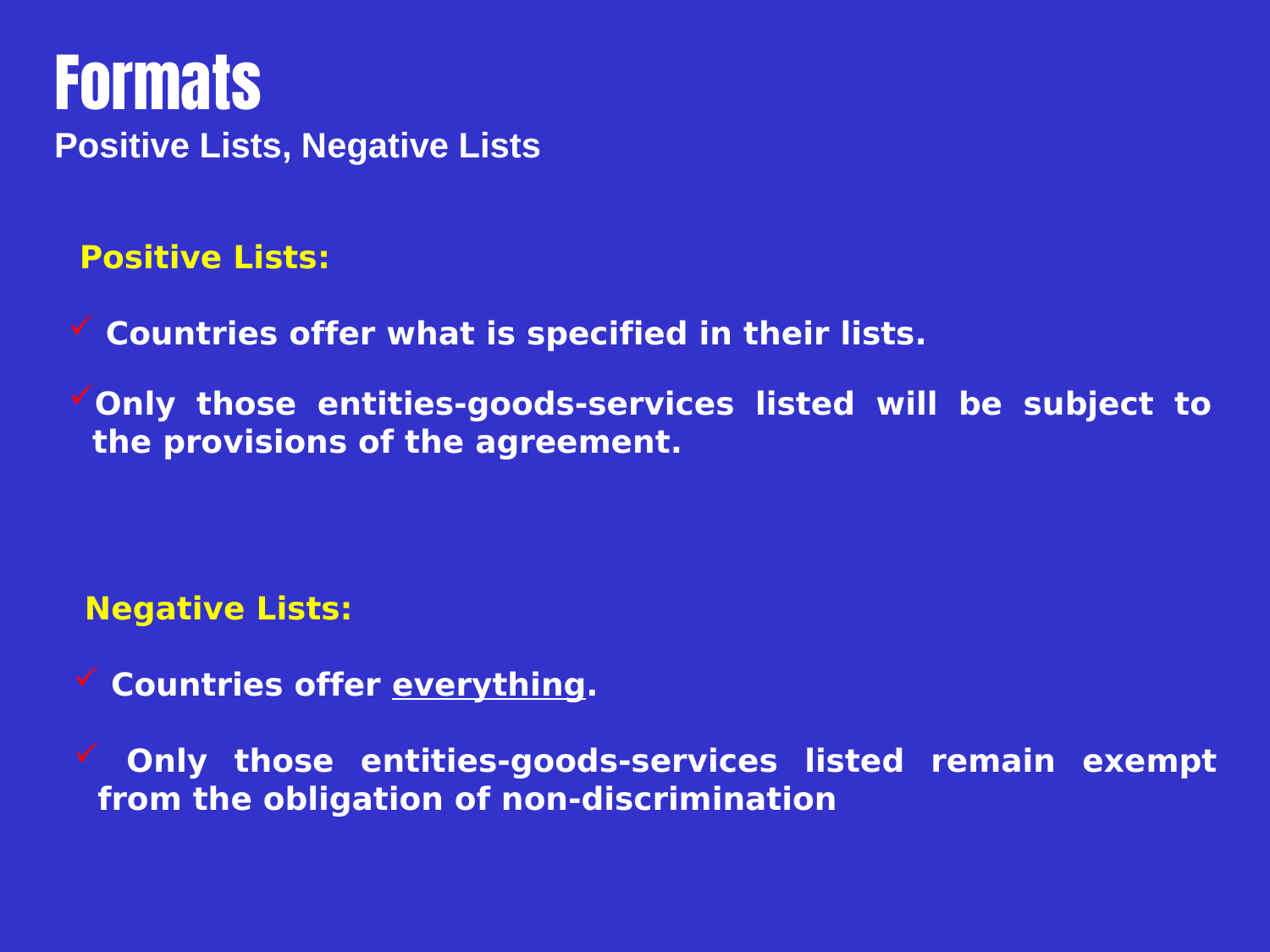

Formats
Positive Lists, Negative Lists
 Positive Lists:

 Countries offer what is specified in their lists.

Only those entities-goods-services listed will be subject to the provisions of the agreement.

 Negative Lists:

 Countries offer everything.

 Only those entities-goods-services listed remain exempt from the obligation of non-discrimination